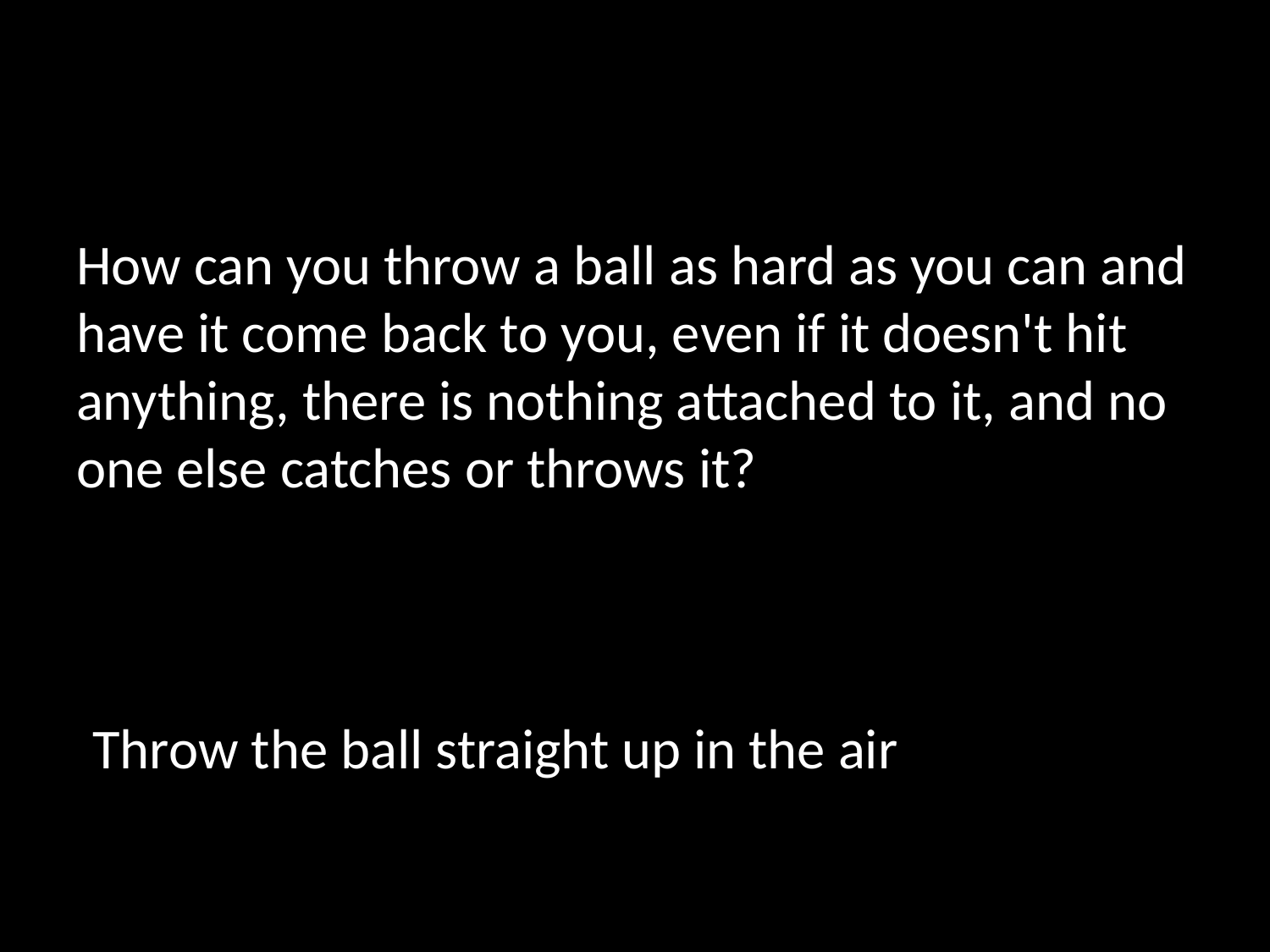

How can you throw a ball as hard as you can and have it come back to you, even if it doesn't hit anything, there is nothing attached to it, and no one else catches or throws it?

Throw the ball straight up in the air.